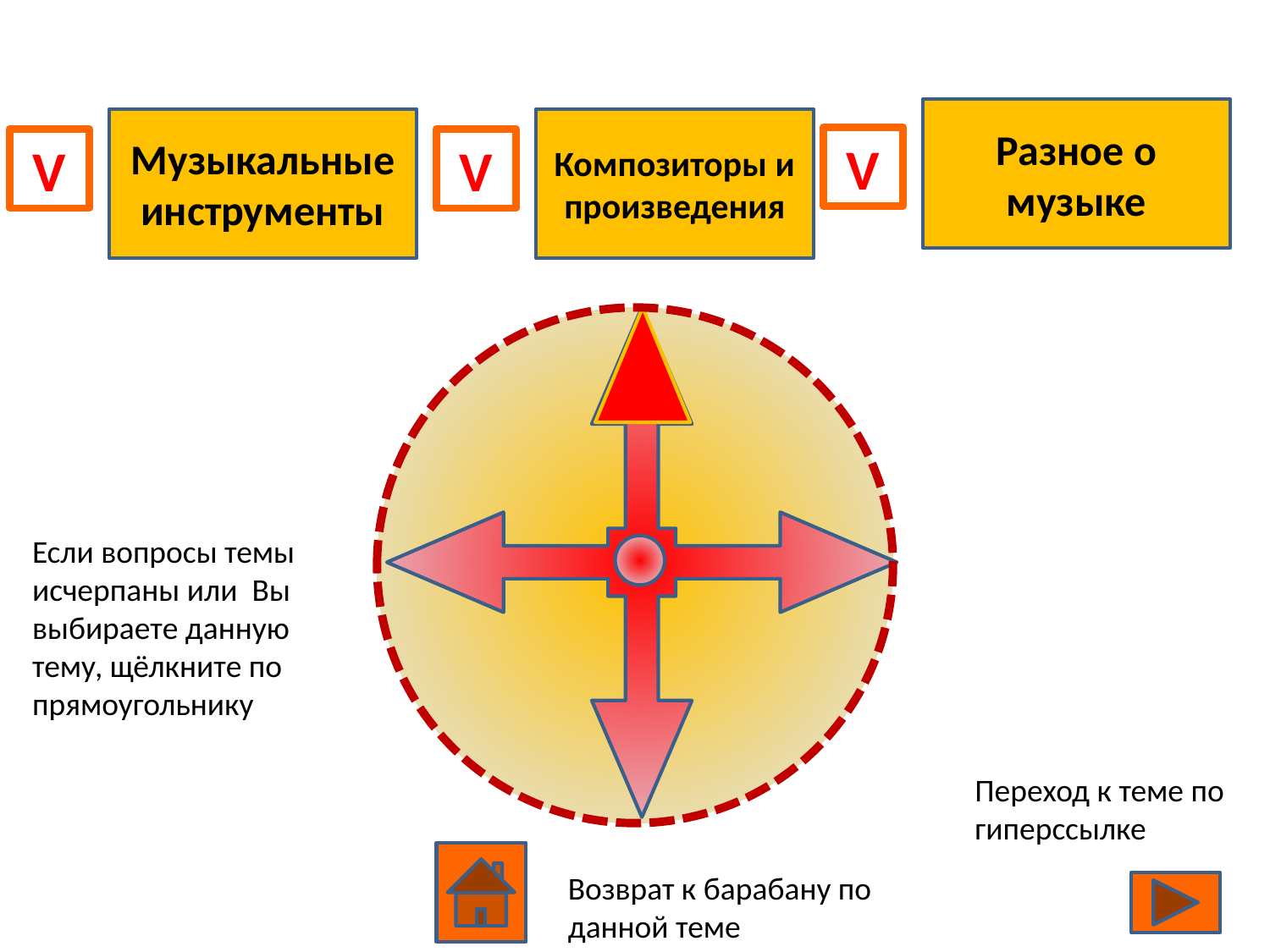

Разное о музыке
Музыкальные инструменты
Композиторы и произведения

V

V

V

Если вопросы темы исчерпаны или  Вы выбираете данную тему, щёлкните по прямоугольнику
Переход к теме по гиперссылке

Возврат к барабану по данной теме